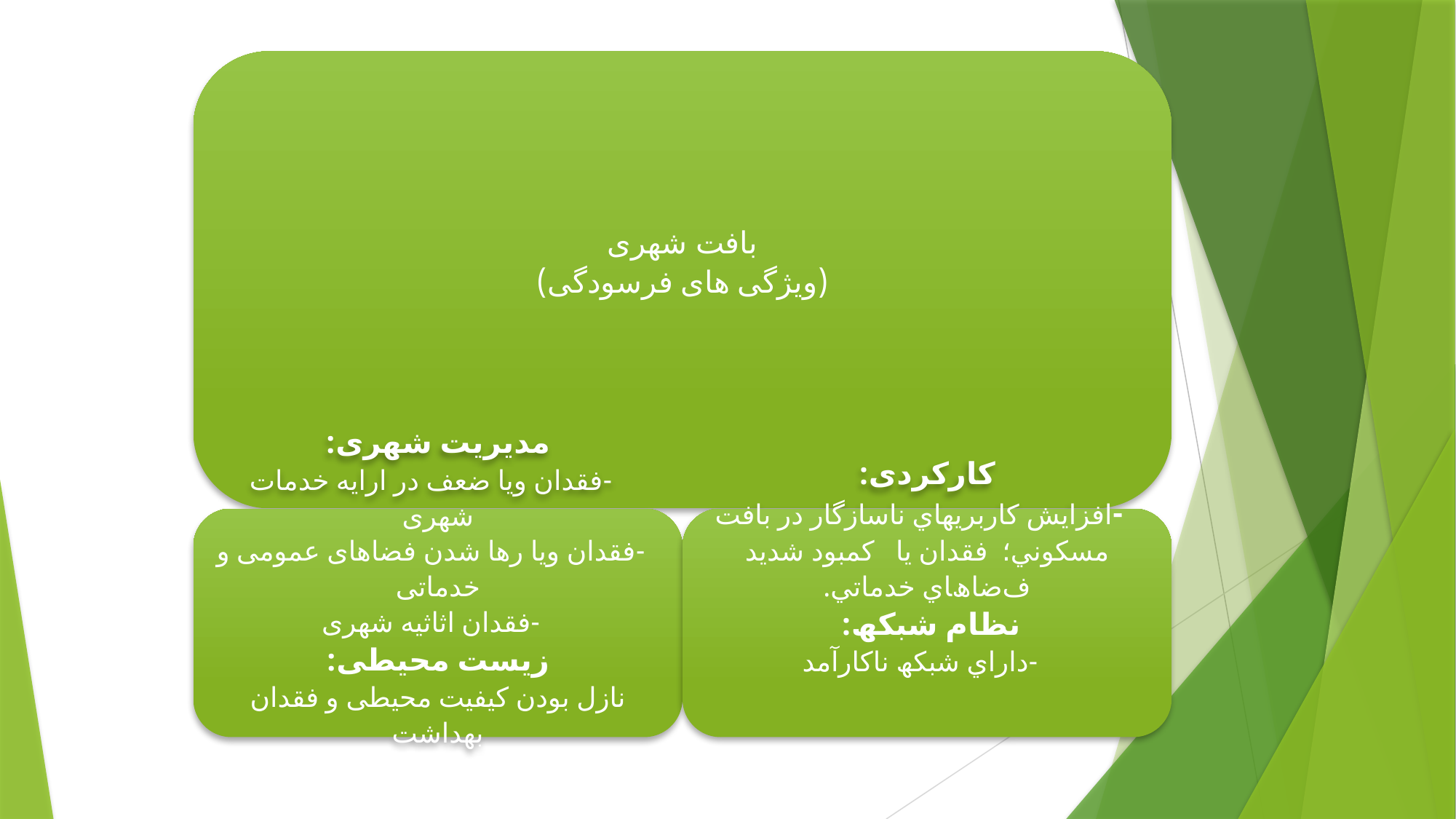

بافت شهری
(ویژگی های فرسودگی)
مدیریت شهری:
  -فقدان ویا ضعف در ارایه خدمات شهری
  -فقدان ویا رها شدن فضاهای عمومی و خدماتی
  -فقدان اثاثیه شهری
زیست محیطی:
نازل بودن کیفیت محیطی و فقدان بهداشت
کارکردی:
  -اﻓﺰاﯾﺶ ﻛﺎرﺑﺮﯾﮭﺎي ﻧﺎﺳﺎزﮔﺎر در ﺑﺎﻓﺖ ﻣﺴﻜﻮﻧﻲ؛  ﻓﻘﺪان ﯾﺎ   ﻛﻤﺒﻮد ﺷﺪﯾﺪ فﺿﺎھﺎي ﺧﺪﻣﺎﺗﻲ.
ﻧﻈﺎم ﺷﺒﻜﮫ:
  -داراي ﺷﺒﻜﮫ ﻧﺎﻛﺎرآﻣﺪ